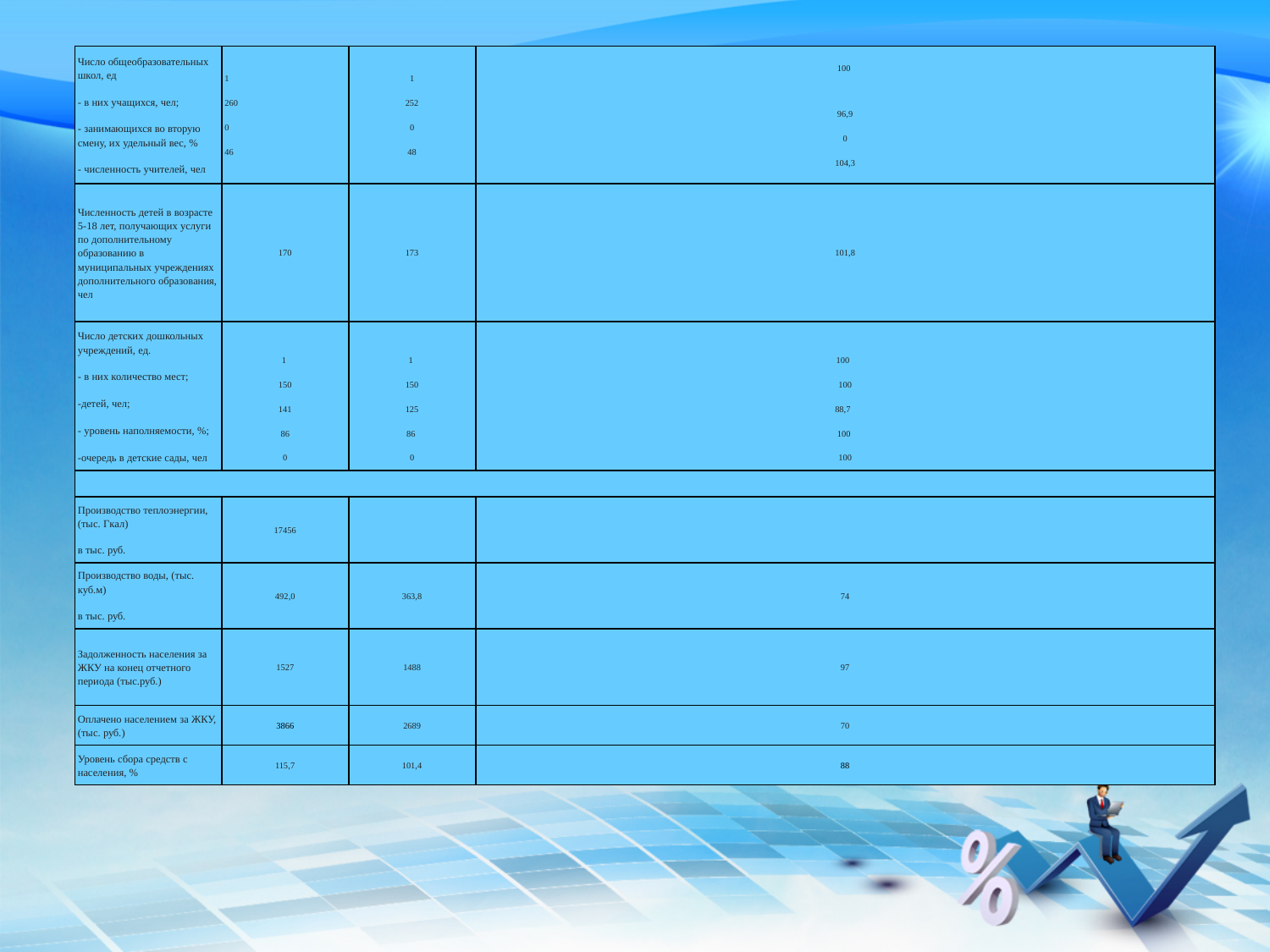

| Число общеобразовательных школ, ед - в них учащихся, чел; - занимающихся во вторую смену, их удельный вес, % - численность учителей, чел | 1 260 0 46 | 1 252 0 48 | 100 96,9 0 104,3 |
| --- | --- | --- | --- |
| Численность детей в возрасте 5-18 лет, получающих услуги по дополнительному образованию в муниципальных учреждениях дополнительного образования, чел | 170 | 173 | 101,8 |
| Число детских дошкольных учреждений, ед. - в них количество мест; -детей, чел; - уровень наполняемости, %; -очередь в детские сады, чел | 1 150 141 86 0 | 1 150 125 86 0 | 100 100 88,7 100 100 |
|  |  |  |  |
| Производство теплоэнергии, (тыс. Гкал) в тыс. руб. | 17456 |  |  |
| Производство воды, (тыс. куб.м) в тыс. руб. | 492,0 | 363,8 | 74 |
| Задолженность населения за ЖКУ на конец отчетного периода (тыс.руб.) | 1527 | 1488 | 97 |
| Оплачено населением за ЖКУ, (тыс. руб.) | 3866 | 2689 | 70 |
| Уровень сбора средств с населения, % | 115,7 | 101,4 | 88 |